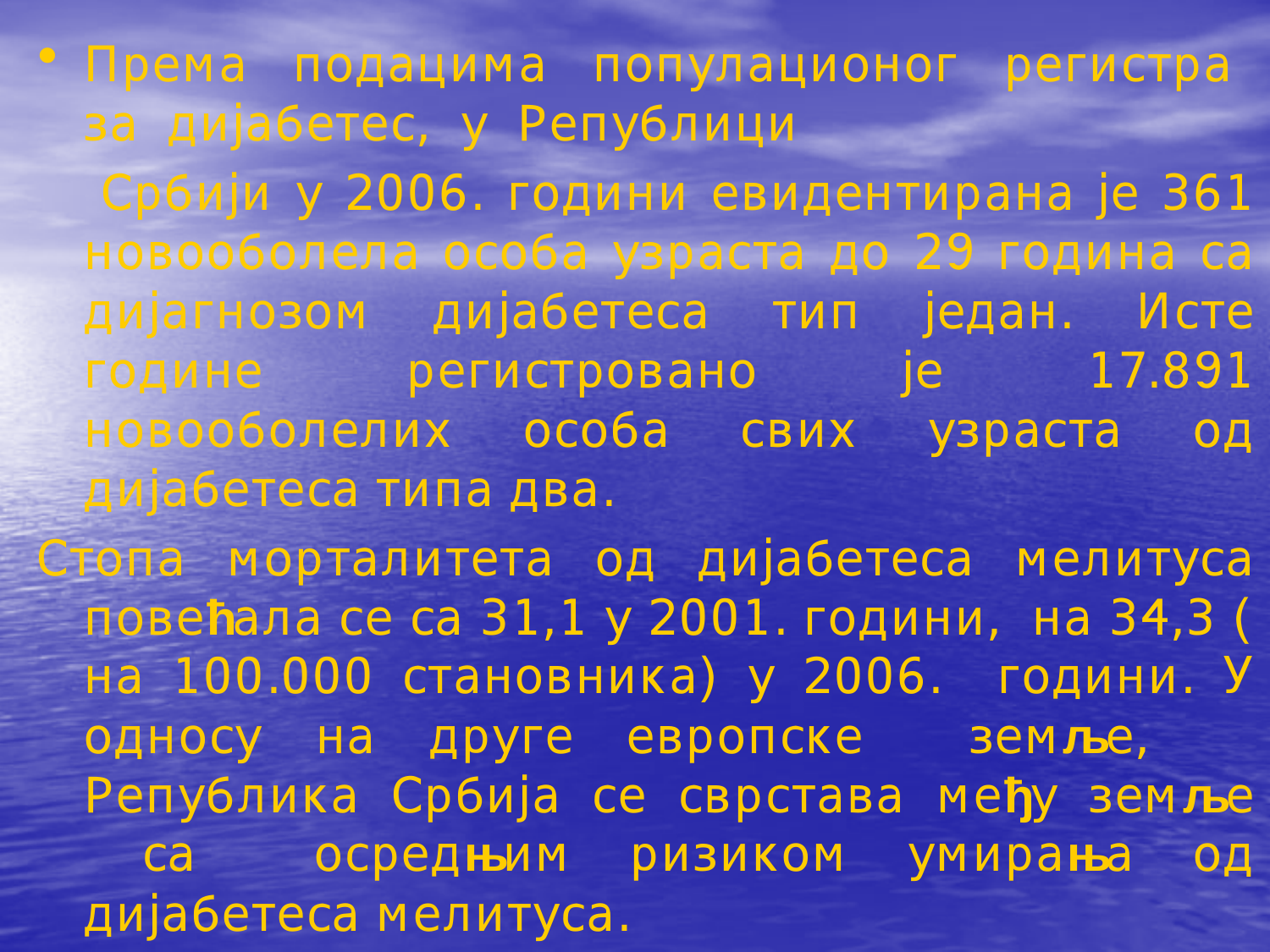

Према  подацима  популационог  регистра  за  дијабетес,  у  Републици
   Србији у 2006. години евидентирана је 361 новооболела особа узраста до 29 година са дијагнозом дијабетеса тип један. Исте године регистровано је 17.891 новооболелих особа свих узраста од дијабетеса типа два.
Стопа морталитета од дијабетеса мелитуса повећала се са 31,1 у 2001. години,  на 34,3 ( на 100.000 становника) у 2006.  години. У односу на друге европске  земље,   Република  Србија  се  сврстава  међу  земље  са  осредњим ризиком умирања од дијабетеса мелитуса.